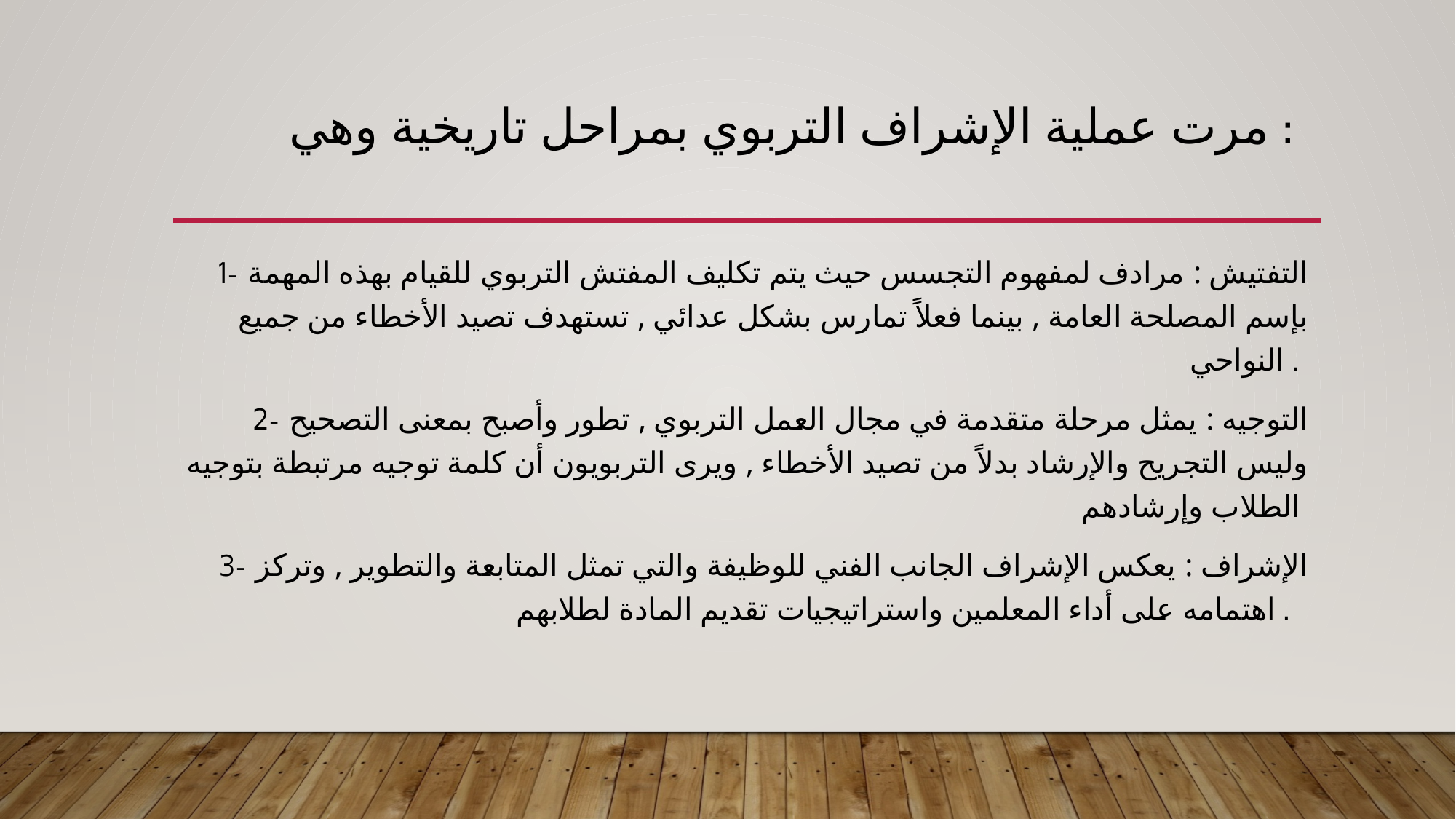

# مرت عملية الإشراف التربوي بمراحل تاريخية وهي :
1- التفتيش : مرادف لمفهوم التجسس حيث يتم تكليف المفتش التربوي للقيام بهذه المهمة بإسم المصلحة العامة , بينما فعلاً تمارس بشكل عدائي , تستهدف تصيد الأخطاء من جميع النواحي .
2- التوجيه : يمثل مرحلة متقدمة في مجال العمل التربوي , تطور وأصبح بمعنى التصحيح وليس التجريح والإرشاد بدلاً من تصيد الأخطاء , ويرى التربويون أن كلمة توجيه مرتبطة بتوجيه الطلاب وإرشادهم
3- الإشراف : يعكس الإشراف الجانب الفني للوظيفة والتي تمثل المتابعة والتطوير , وتركز اهتمامه على أداء المعلمين واستراتيجيات تقديم المادة لطلابهم .